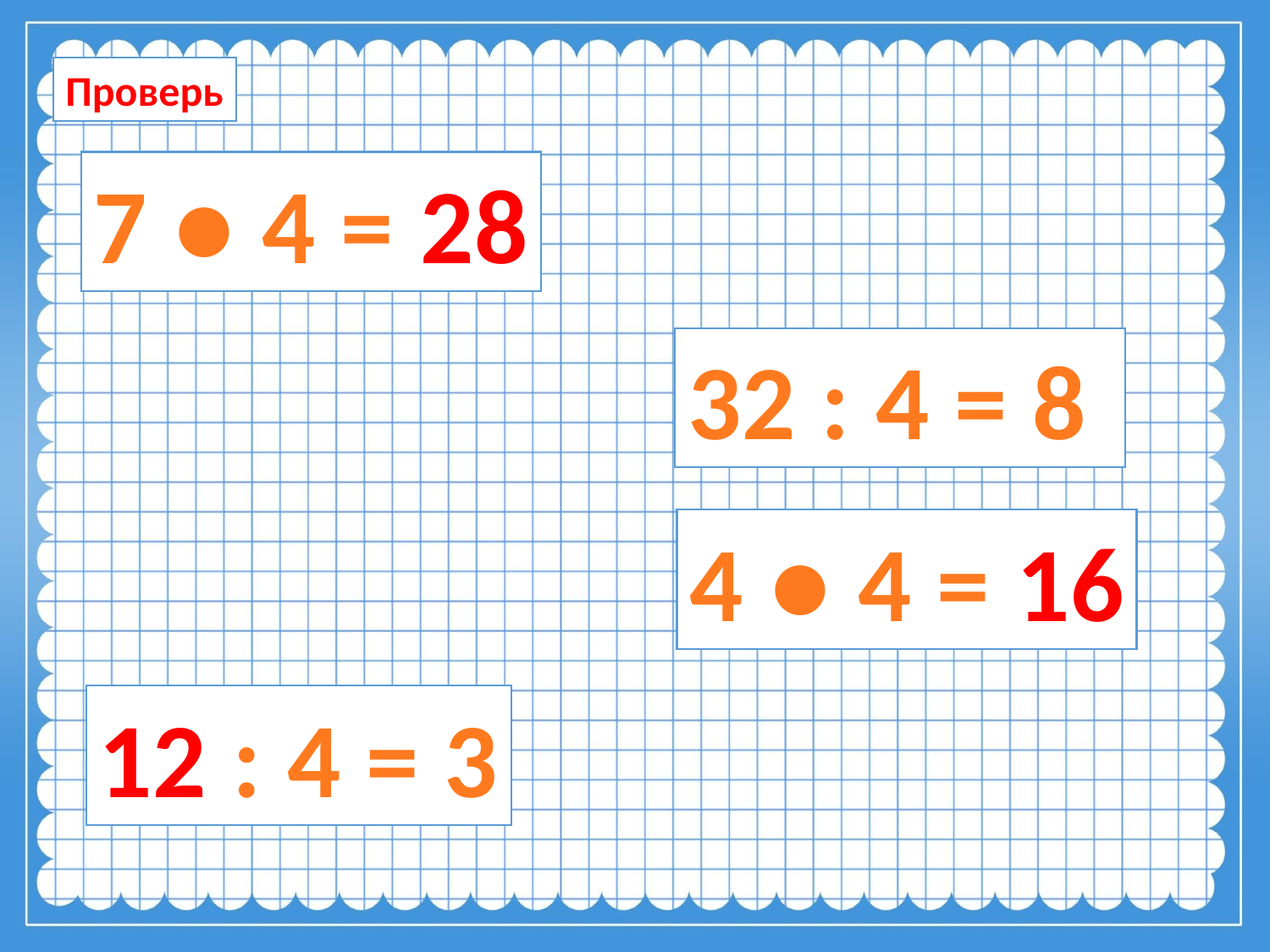

Проверь
7 ● 4 = 28
32 : 4 = 8
4 ● 4 = 16
12 : 4 = 3